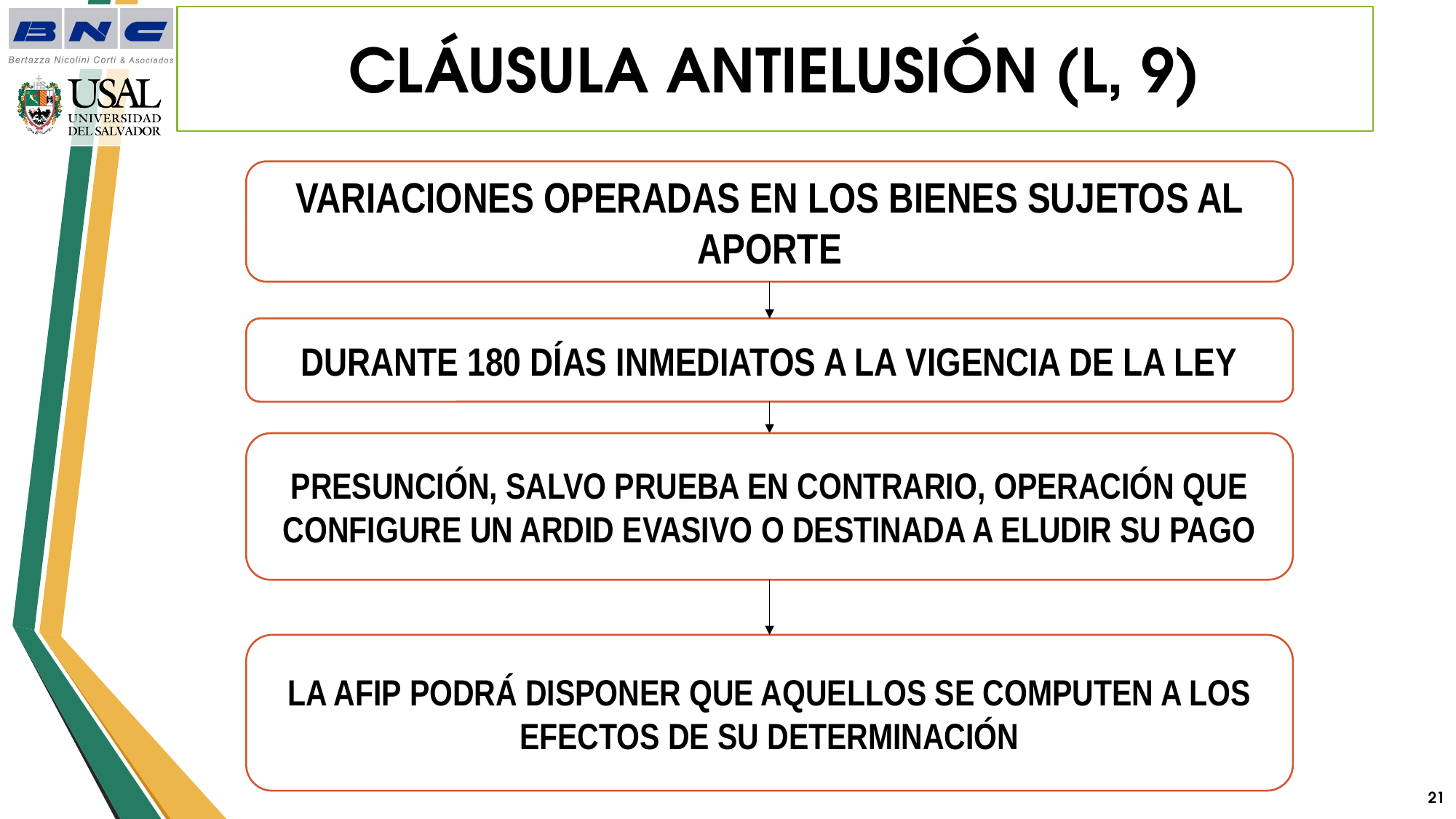

# CLÁUSULA ANTIELUSIÓN (L, 9)
VARIACIONES OPERADAS EN LOS BIENES SUJETOS AL APORTE
DURANTE 180 DÍAS INMEDIATOS A LA VIGENCIA DE LA LEY
PRESUNCIÓN, SALVO PRUEBA EN CONTRARIO, OPERACIÓN QUE CONFIGURE UN ARDID EVASIVO O DESTINADA A ELUDIR SU PAGO
LA AFIP PODRÁ DISPONER QUE AQUELLOS SE COMPUTEN A LOS EFECTOS DE SU DETERMINACIÓN
21